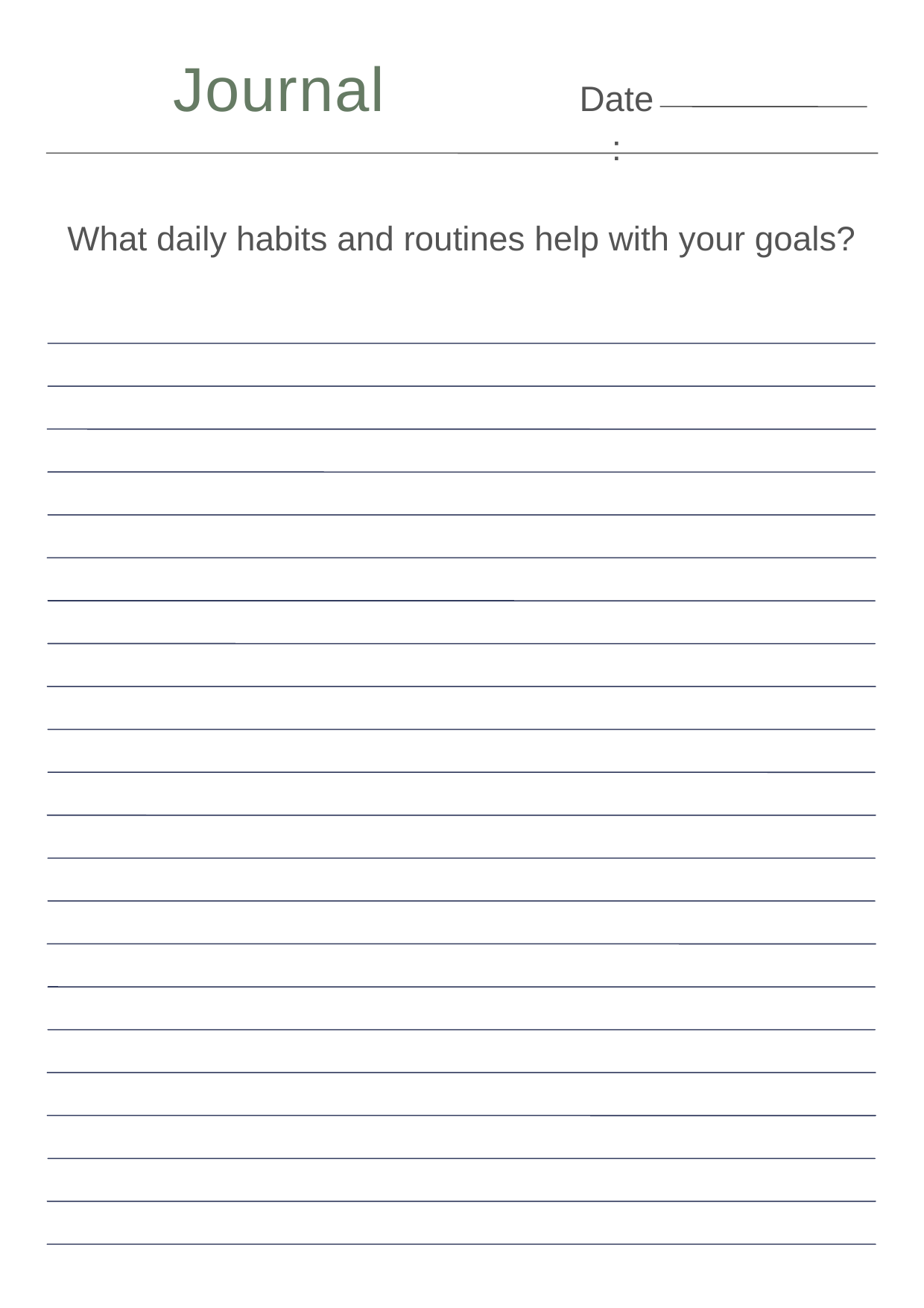

Journal
Date:

What daily habits and routines help with your goals?